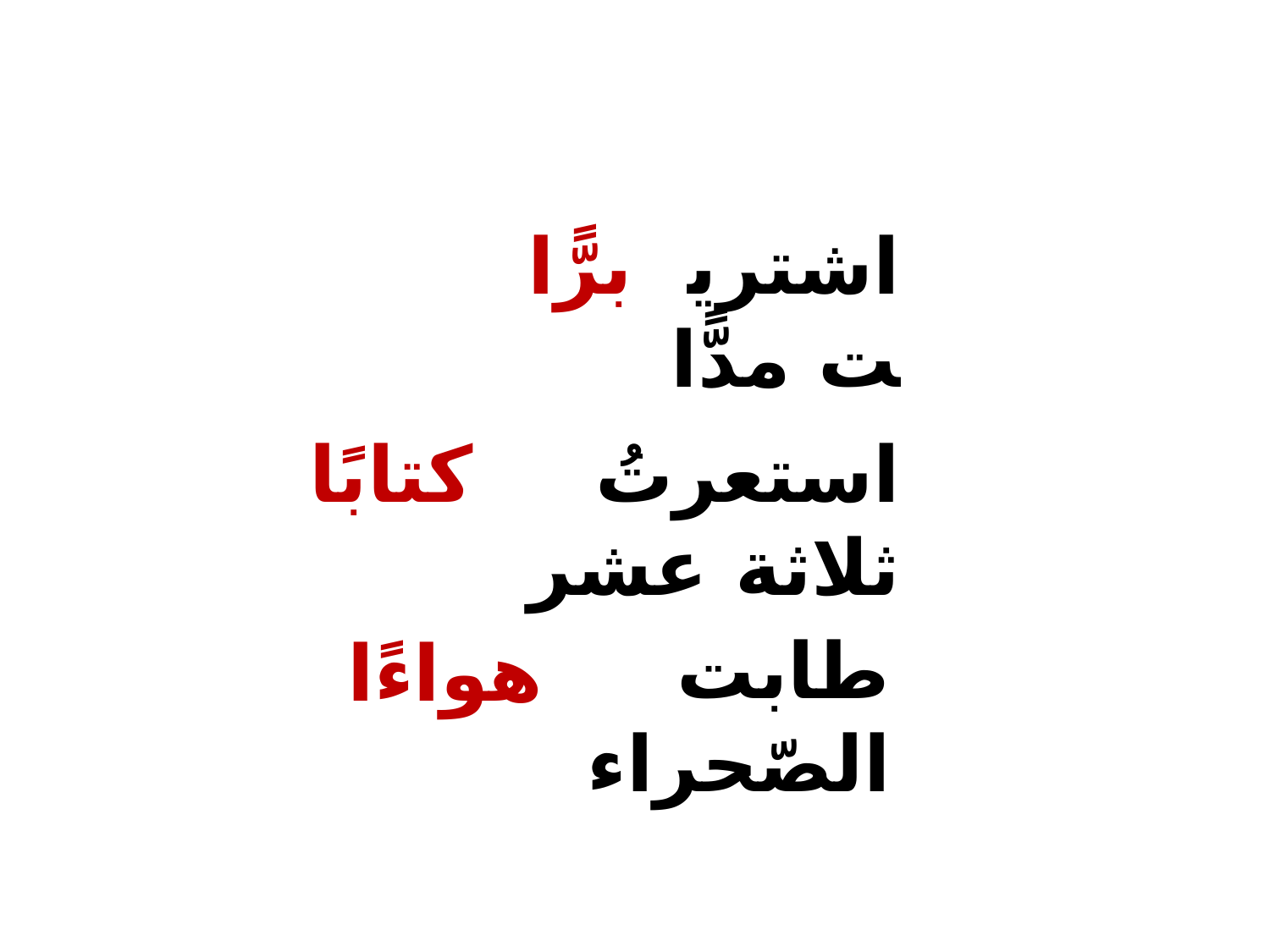

برًّا
اشتريت مدًّا
كتابًا
استعرتُ ثلاثة عشر
طابت الصّحراء
هواءًا